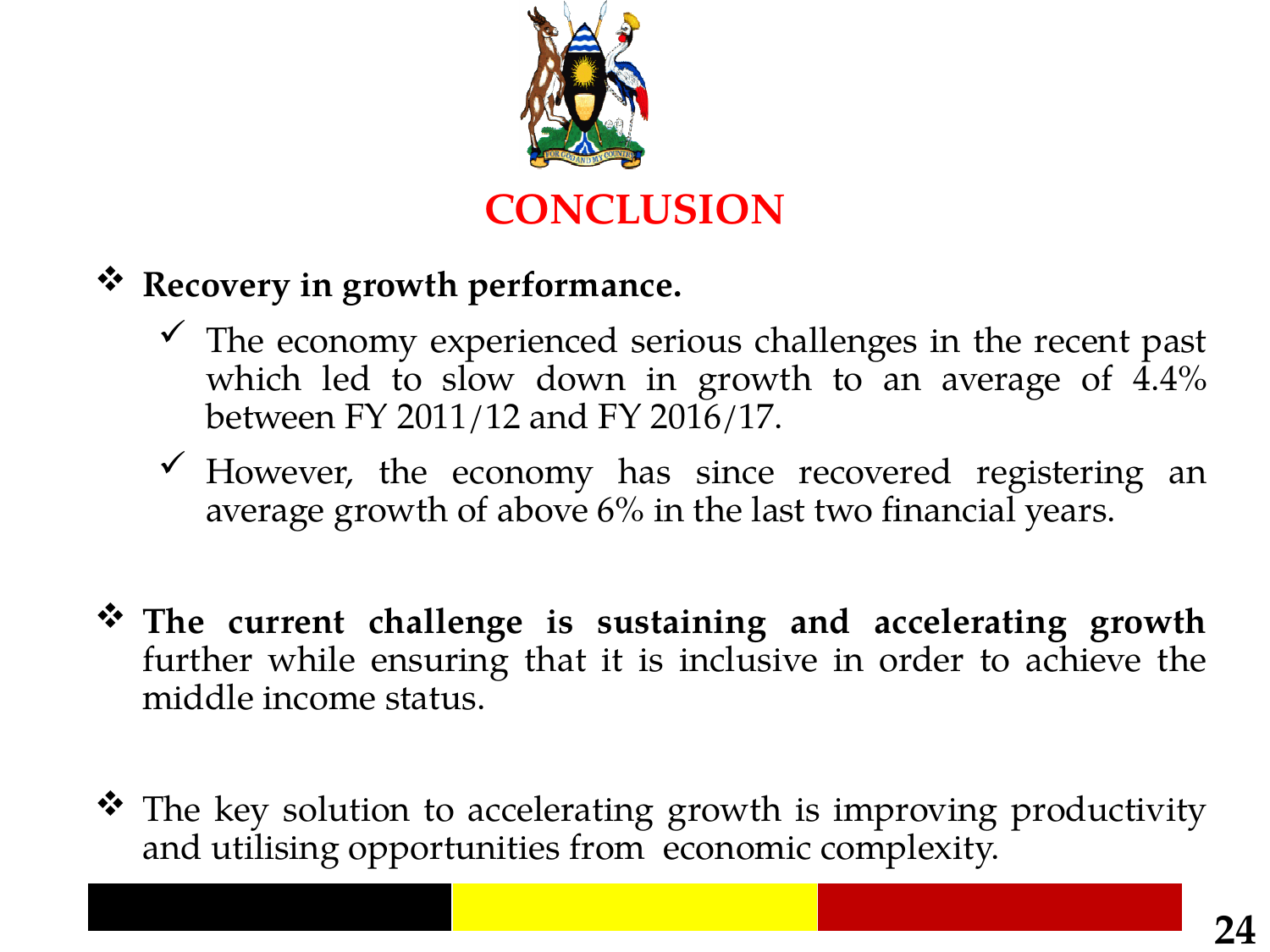

CONCLUSION
Recovery in growth performance.
The economy experienced serious challenges in the recent past which led to slow down in growth to an average of 4.4% between FY 2011/12 and FY 2016/17.
However, the economy has since recovered registering an average growth of above 6% in the last two financial years.

The current challenge is sustaining and accelerating growth further while ensuring that it is inclusive in order to achieve the middle income status.

The key solution to accelerating growth is improving productivity and utilising opportunities from  economic complexity.

24